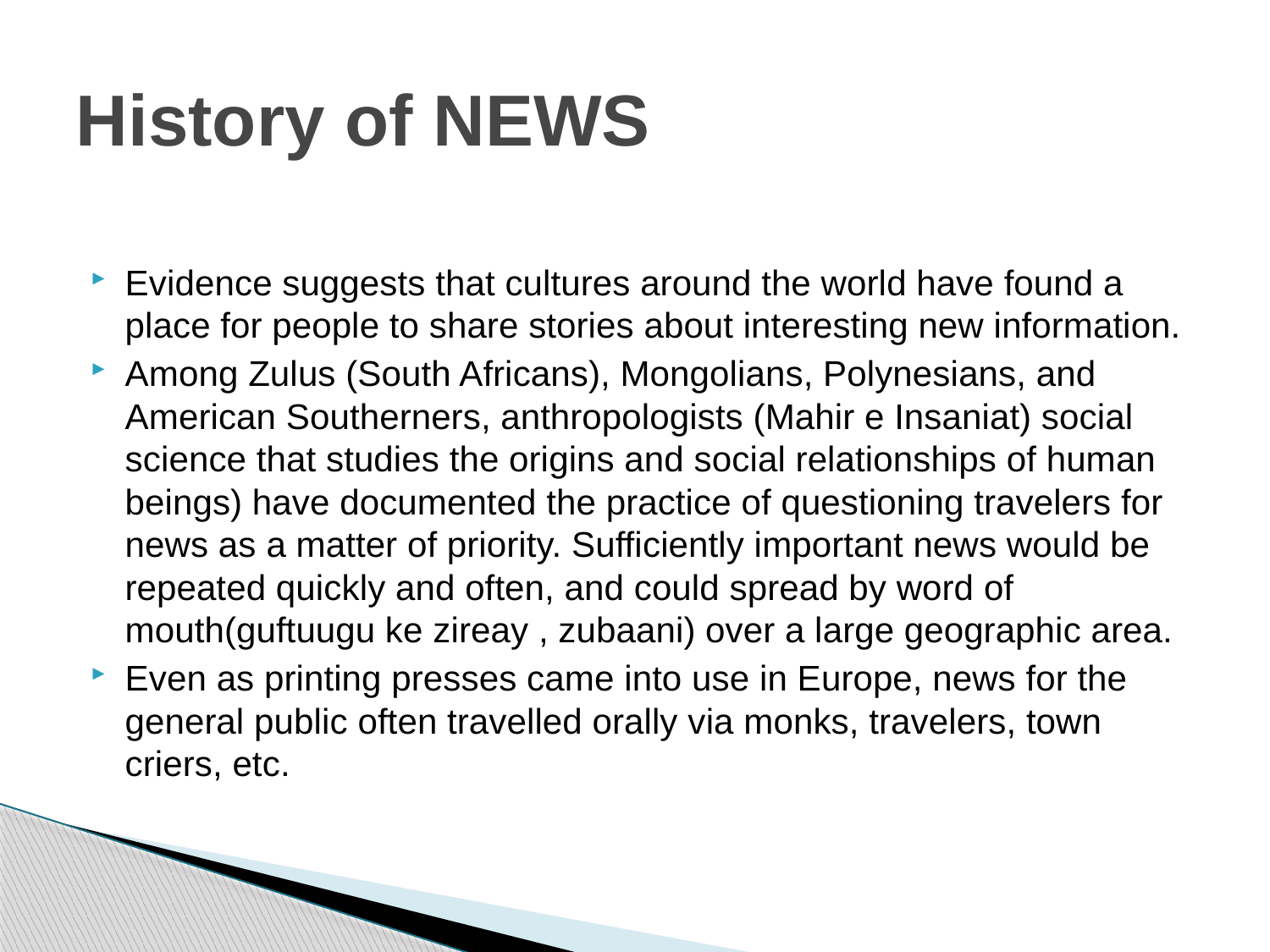

# History of NEWS

Evidence suggests that cultures around the world have found a place for people to share stories about interesting new information.
Among Zulus (South Africans), Mongolians, Polynesians, and American Southerners, anthropologists (Mahir e Insaniat) social science that studies the origins and social relationships of human beings) have documented the practice of questioning travelers for news as a matter of priority. Sufficiently important news would be repeated quickly and often, and could spread by word of mouth(guftuugu ke zireay , zubaani) over a large geographic area.
Even as printing presses came into use in Europe, news for the general public often travelled orally via monks, travelers, town criers, etc.